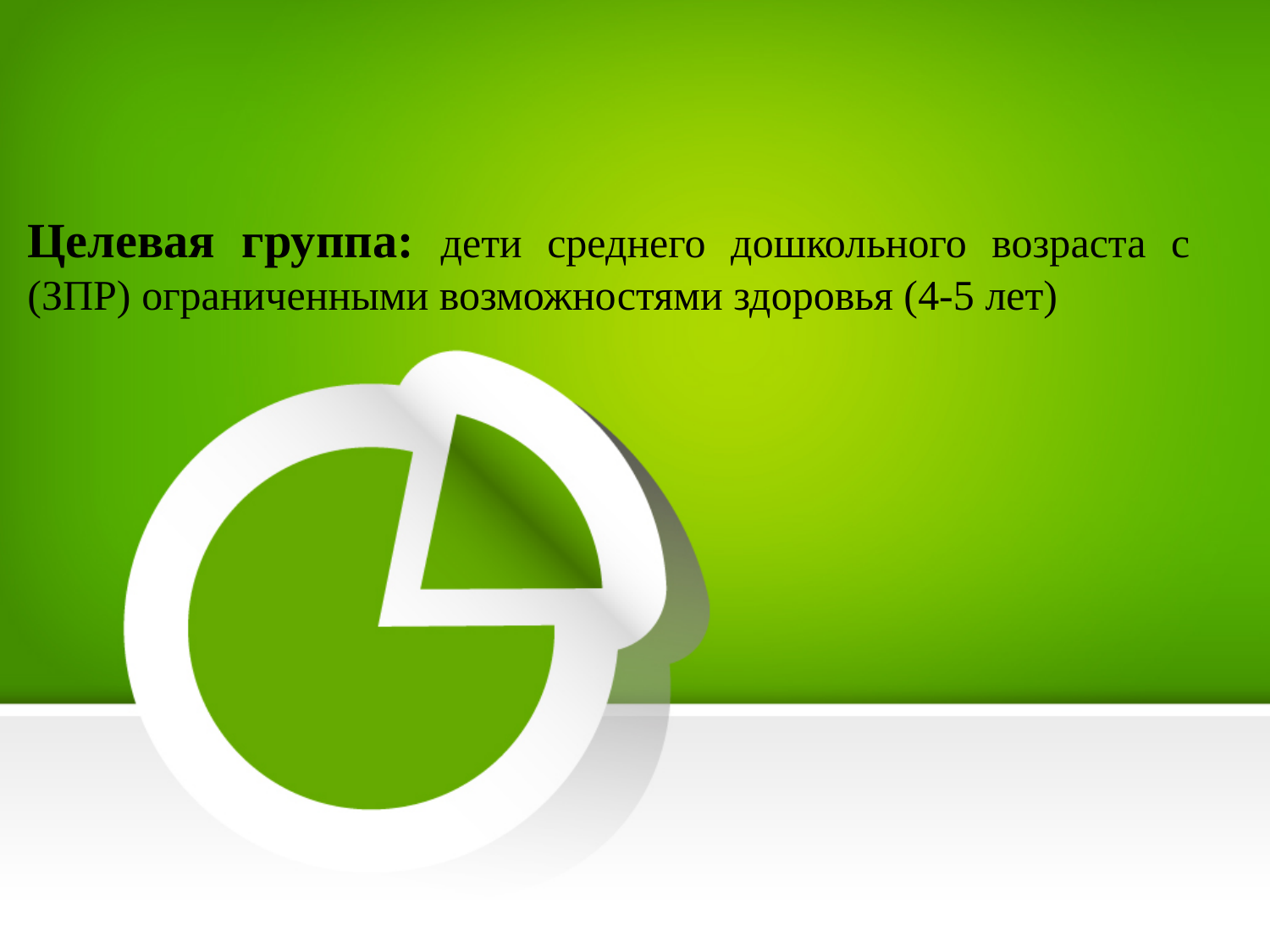

Целевая группа: дети среднего дошкольного возраста с  (ЗПР) ограниченными возможностями здоровья (4-5 лет)